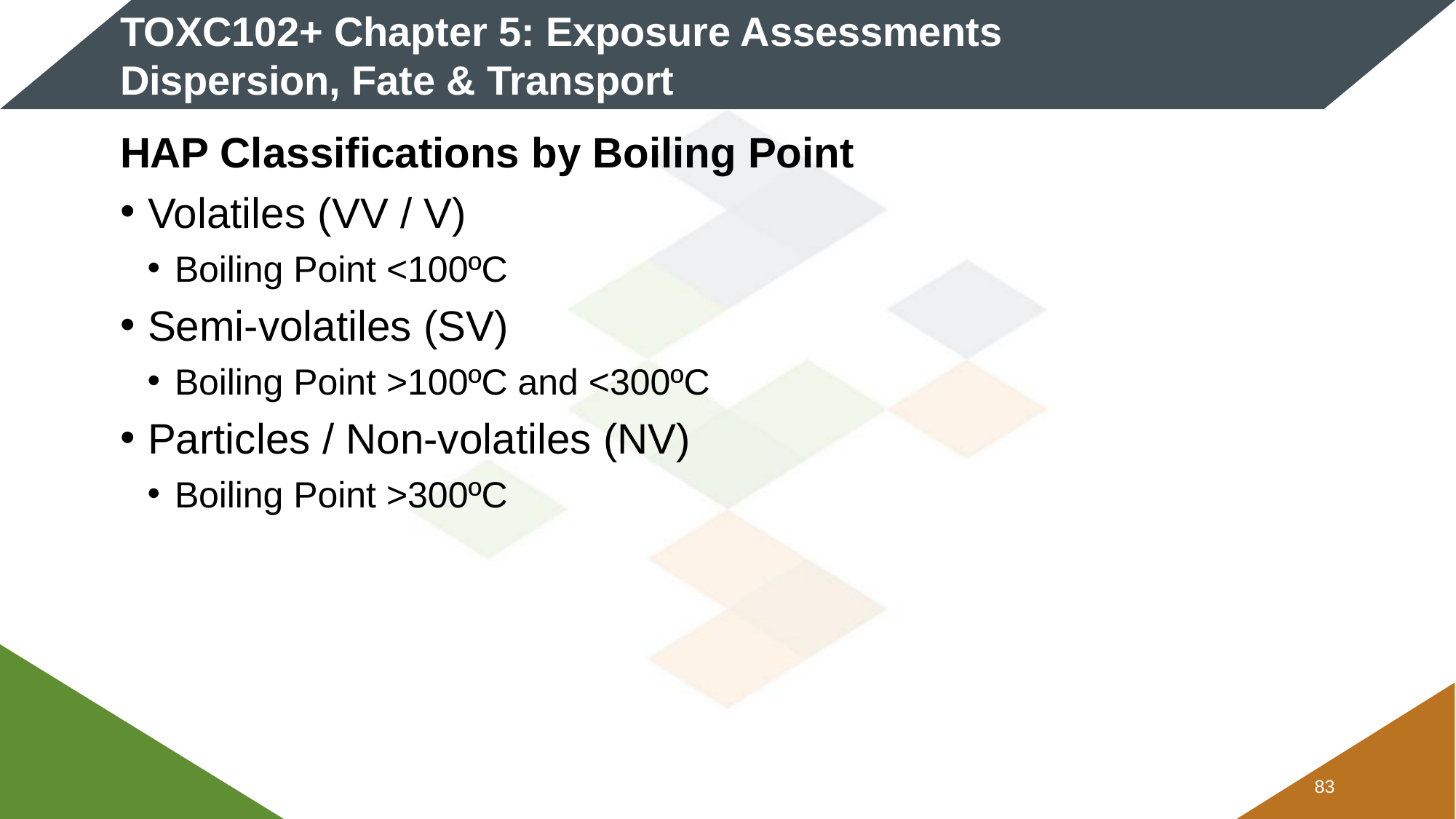

# TOXC102+ Chapter 5: Exposure Assessments Dispersion, Fate & Transport
HAP Classifications by Boiling Point
Volatiles (VV / V)
Boiling Point <100ºC
Semi-volatiles (SV)
Boiling Point >100ºC and <300ºC
Particles / Non-volatiles (NV)
Boiling Point >300ºC
83